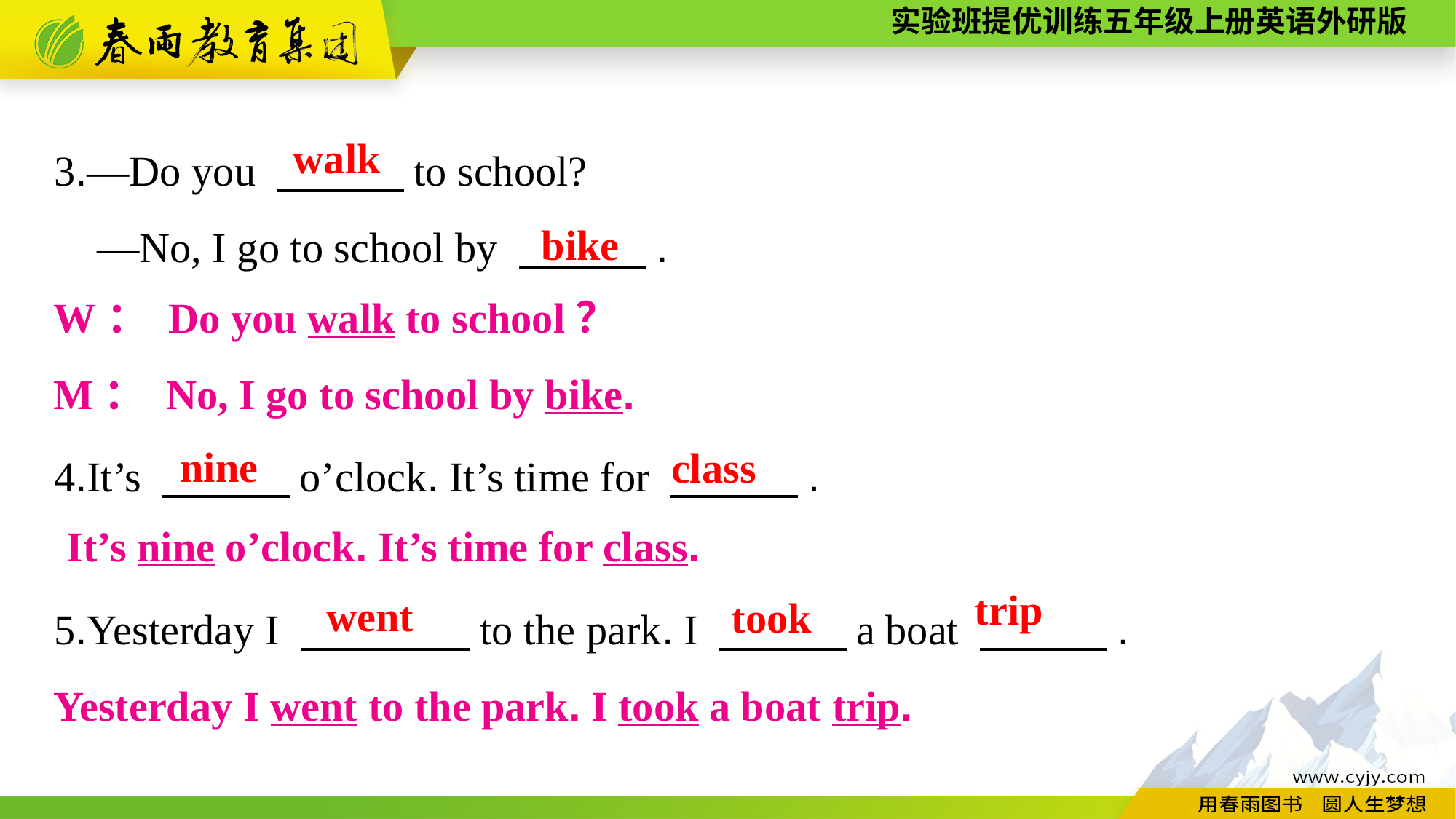

3.—Do you 　　　to school?
—No, I go to school by 　　　.

4.It’s 　　　o’clock. It’s time for 　　　.

5.Yesterday I 　　　　to the park. I 　　　a boat 　　　.
walk
bike
W： Do you walk to school？
M： No, I go to school by bike.
nine
class
It’s nine o’clock. It’s time for class.
trip
went
took
Yesterday I went to the park. I took a boat trip.